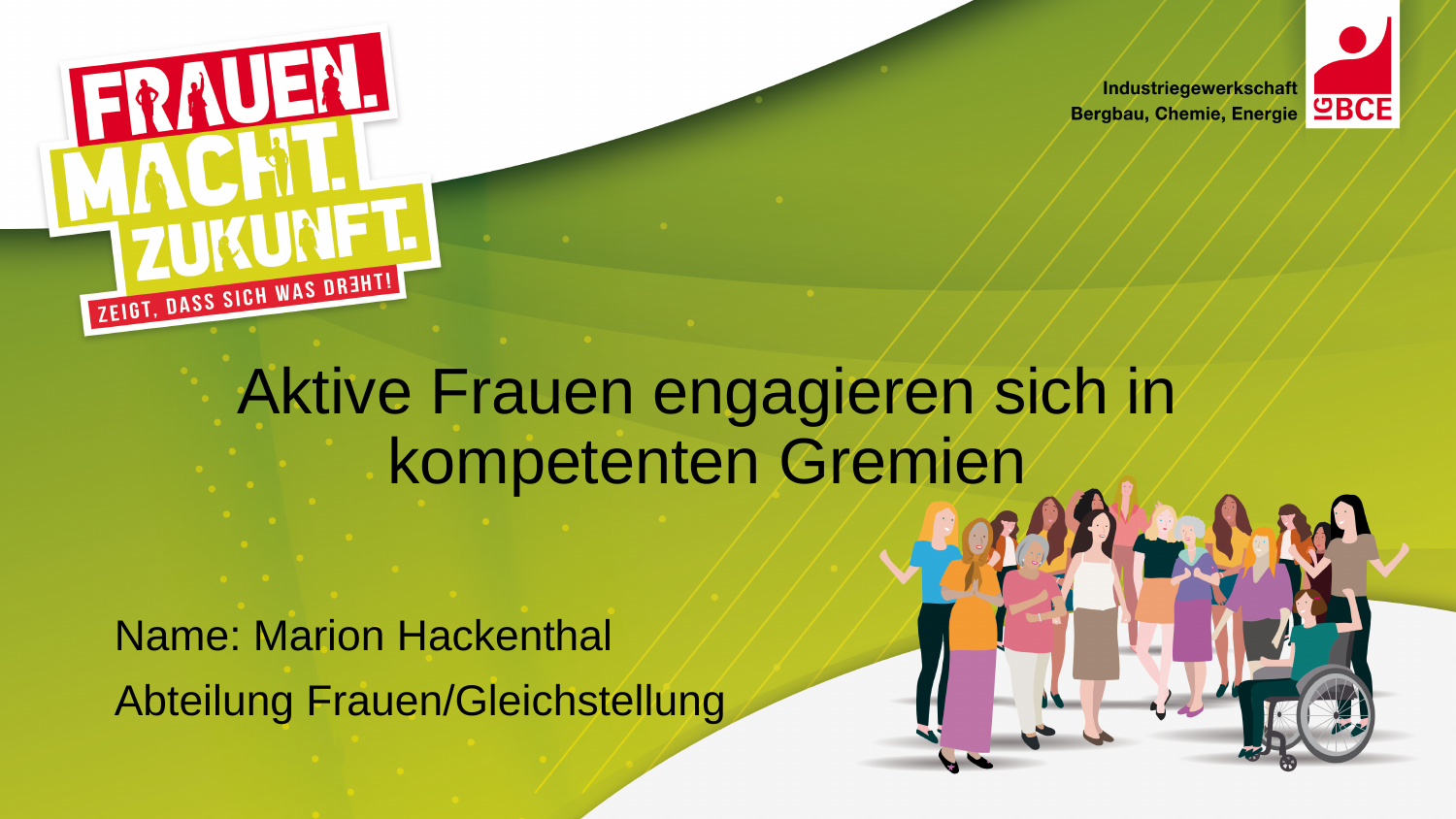

# Aktive Frauen engagieren sich in kompetenten Gremien
Name: Marion Hackenthal
Abteilung Frauen/Gleichstellung